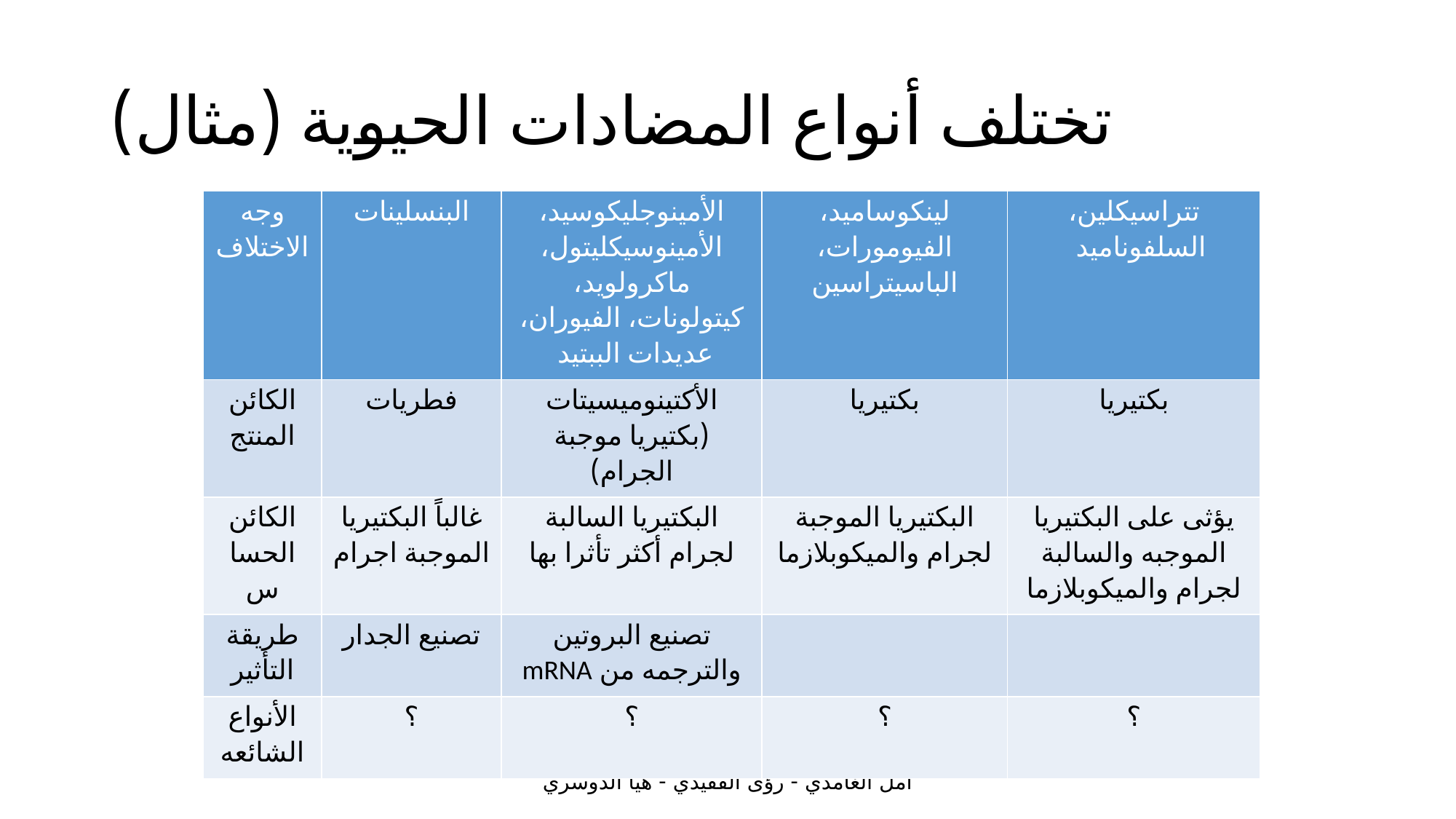

# تختلف أنواع المضادات الحيوية (مثال)
| وجه الاختلاف | البنسلينات | الأمينوجليكوسيد، الأمينوسيكليتول، ماكرولويد، كيتولونات، الفيوران، عديدات الببتيد | لينكوساميد، الفيومورات، الباسيتراسين | تتراسيكلين، السلفوناميد |
| --- | --- | --- | --- | --- |
| الكائن المنتج | فطريات | الأكتينوميسيتات (بكتيريا موجبة الجرام) | بكتيريا | بكتيريا |
| الكائن الحساس | غالباً البكتيريا الموجبة اجرام | البكتيريا السالبة لجرام أكثر تأثرا بها | البكتيريا الموجبة لجرام والميكوبلازما | يؤثى على البكتيريا الموجبه والسالبة لجرام والميكوبلازما |
| طريقة التأثير | تصنيع الجدار | تصنيع البروتين والترجمه من mRNA |  |  |
| الأنواع الشائعه | ؟ | ؟ | ؟ | ؟ |
أمل الغامدي - رؤى القفيدي - هيا الدوسري